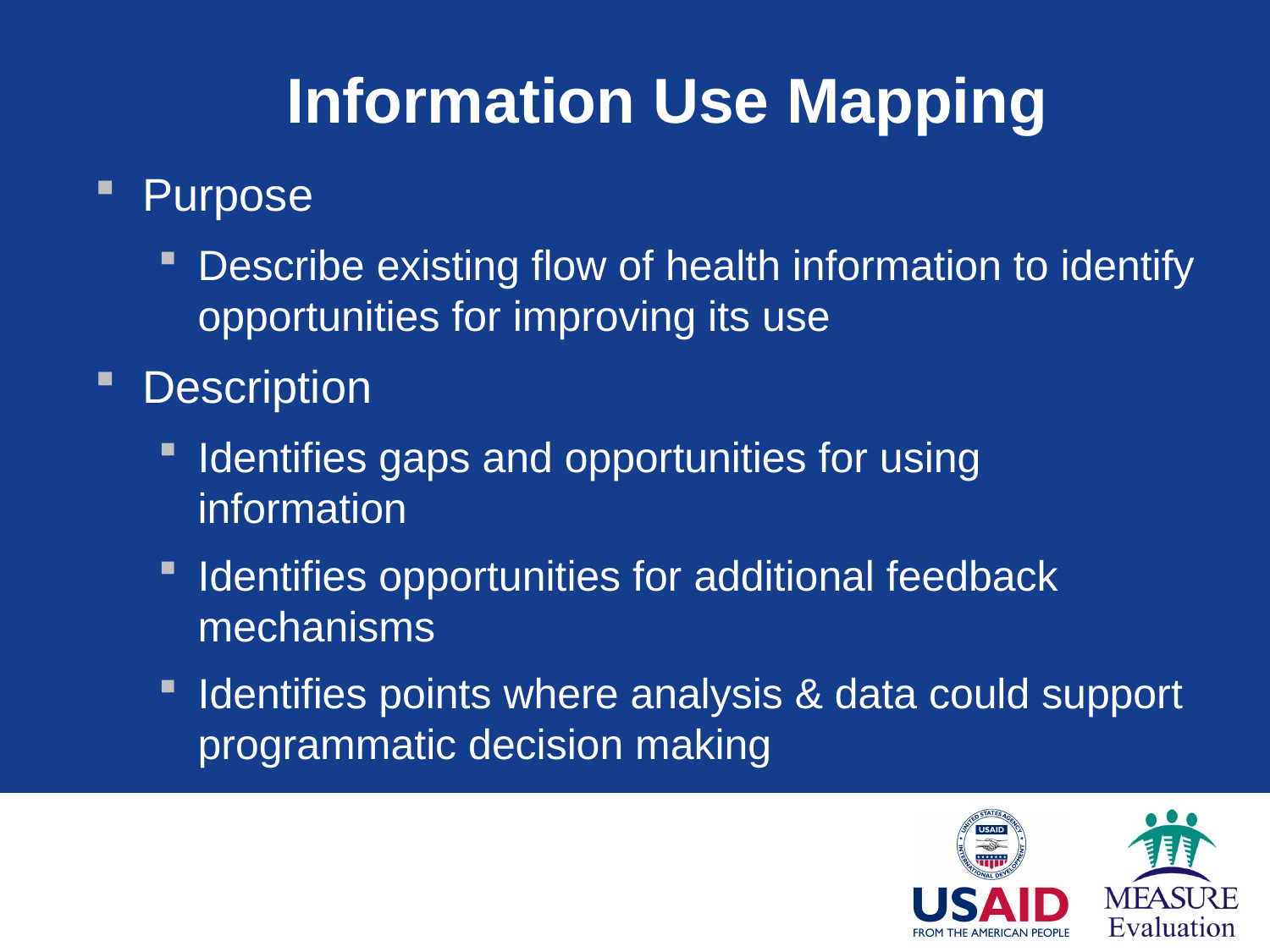

# Information Use Mapping
Purpose
Describe existing flow of health information to identify opportunities for improving its use
Description
Identifies gaps and opportunities for using information
Identifies opportunities for additional feedback mechanisms
Identifies points where analysis & data could support programmatic decision making